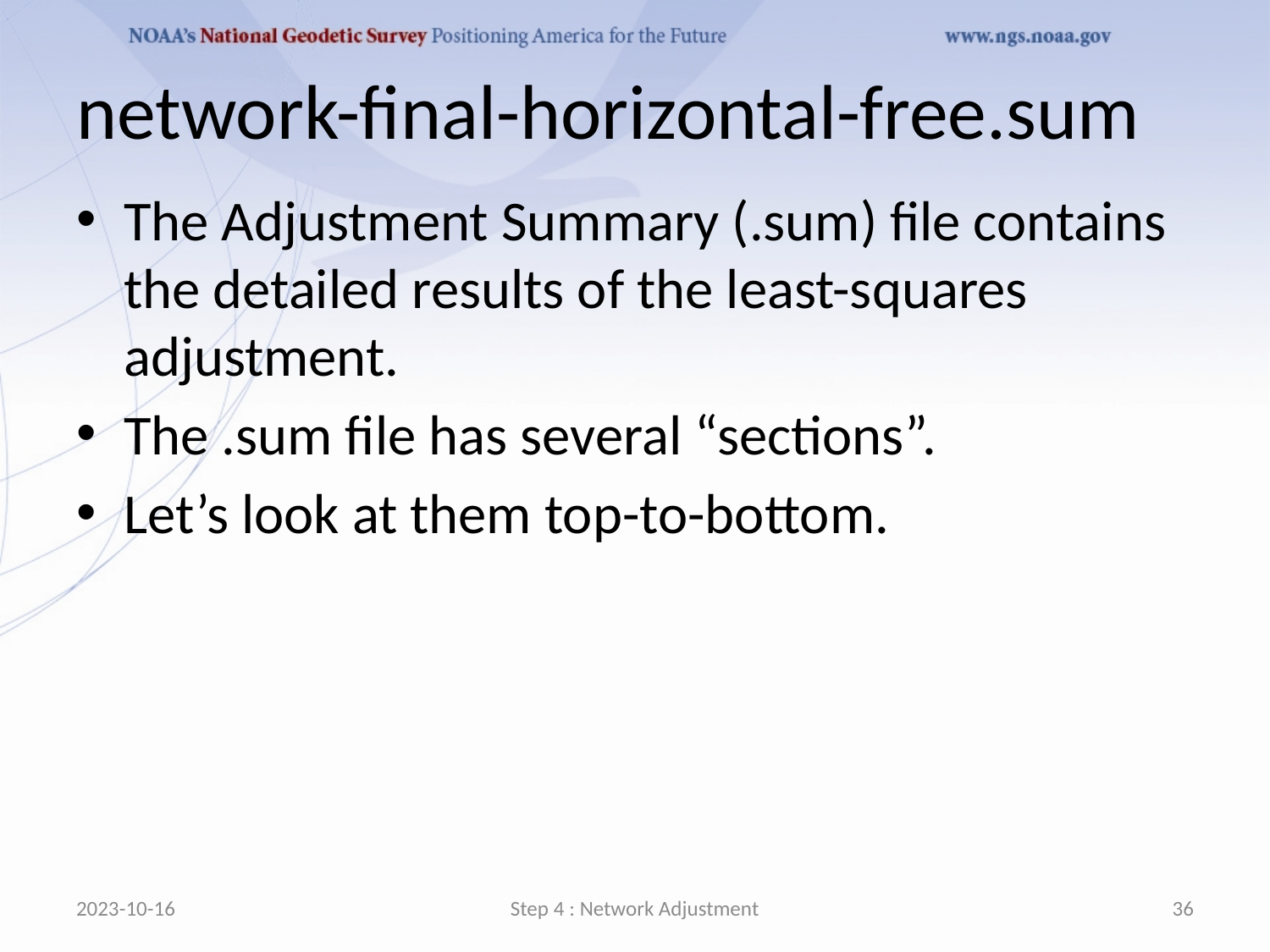

# network-final-horizontal-free.sum
The Adjustment Summary (.sum) file contains the detailed results of the least-squares adjustment.
The .sum file has several “sections”.
Let’s look at them top-to-bottom.

2023-10-16
Step 4 : Network Adjustment
36